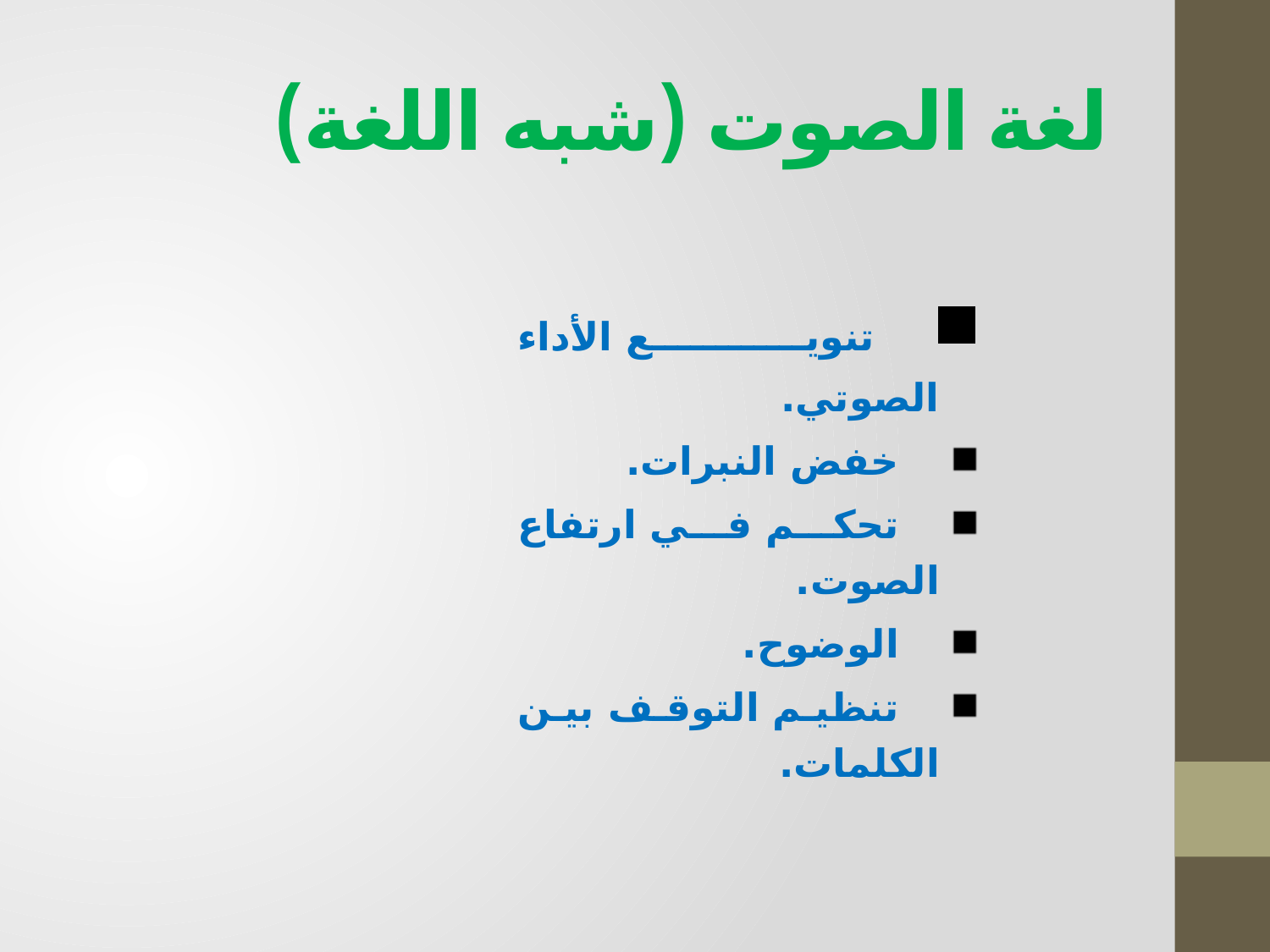

# لغة الصوت (شبه اللغة)
   تنويع الأداء الصوتي.
   خفض النبرات.
   تحكم في ارتفاع الصوت.
   الوضوح.
   تنظيم التوقف بين الكلمات.